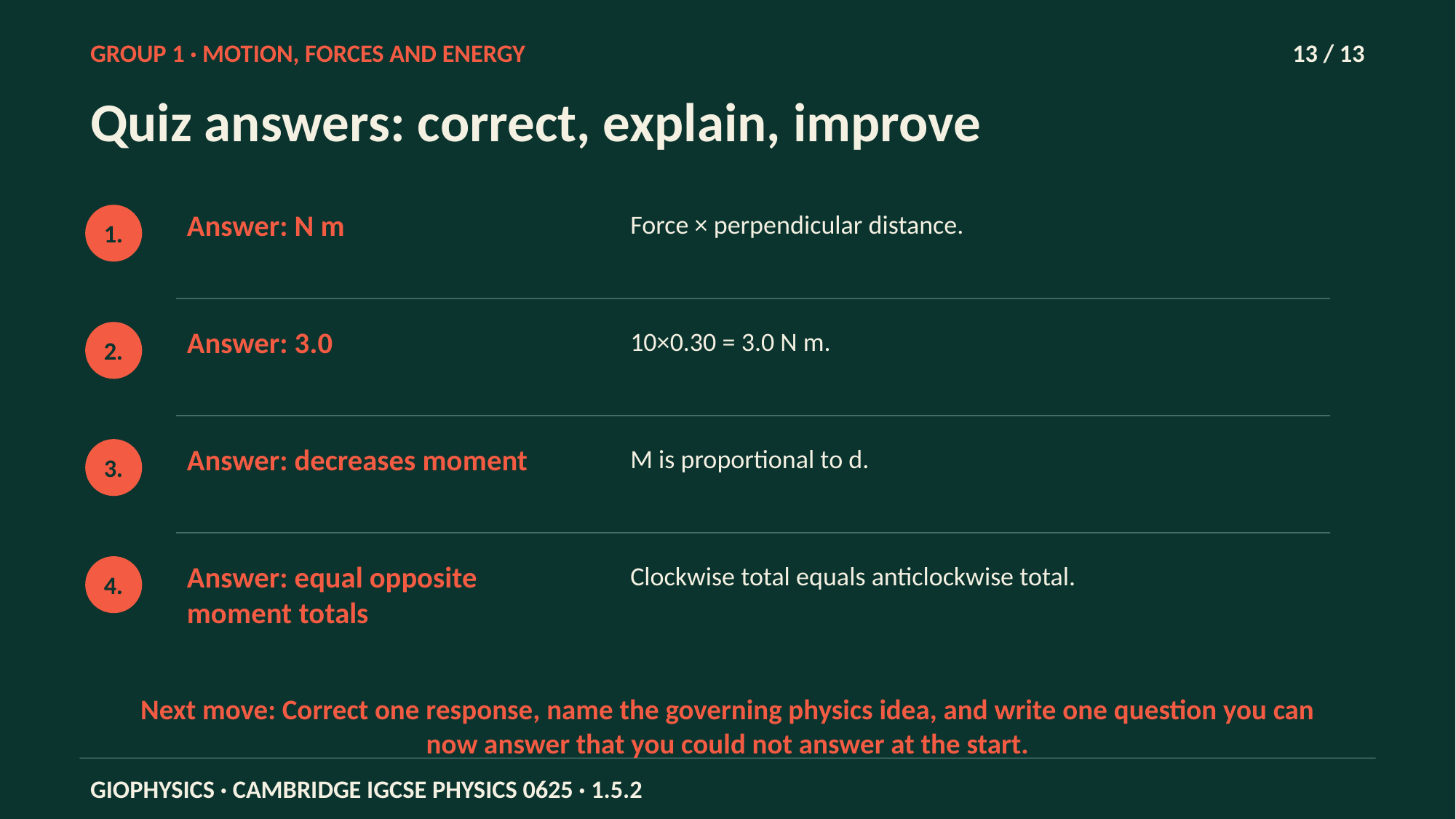

GROUP 1 · MOTION, FORCES AND ENERGY
13 / 13
Quiz answers: correct, explain, improve
Answer: N m
Force × perpendicular distance.

1.

Answer: 3.0
10×0.30 = 3.0 N m.

2.

Answer: decreases moment
M is proportional to d.

3.

Answer: equal opposite moment totals
Clockwise total equals anticlockwise total.

4.
Next move: Correct one response, name the governing physics idea, and write one question you can now answer that you could not answer at the start.

GIOPHYSICS · CAMBRIDGE IGCSE PHYSICS 0625 · 1.5.2